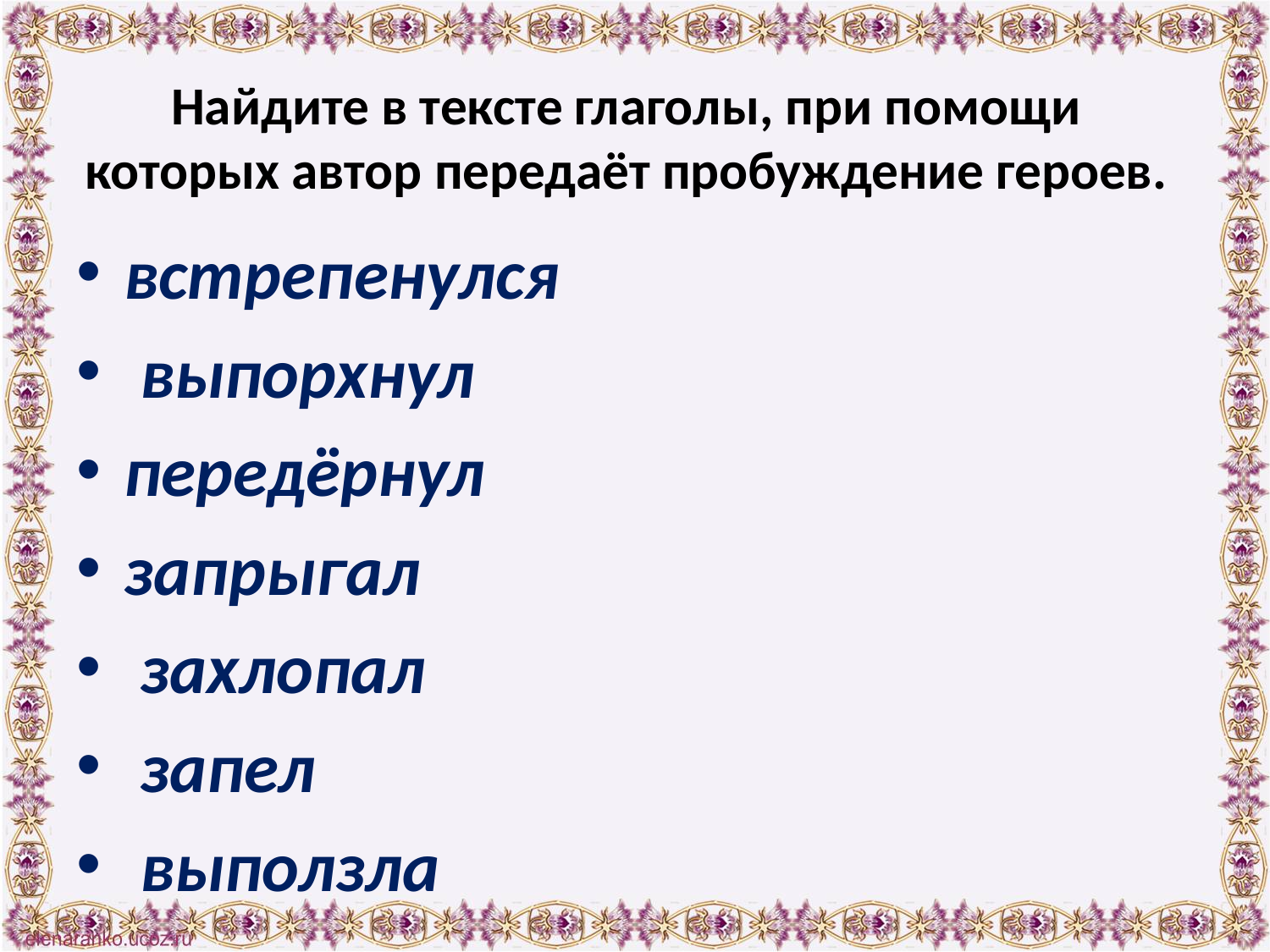

# Найдите в тексте глаголы, при помощи которых автор передаёт пробуждение героев.
встрепенулся
 выпорхнул
передёрнул
запрыгал
 захлопал
 запел
 выползла